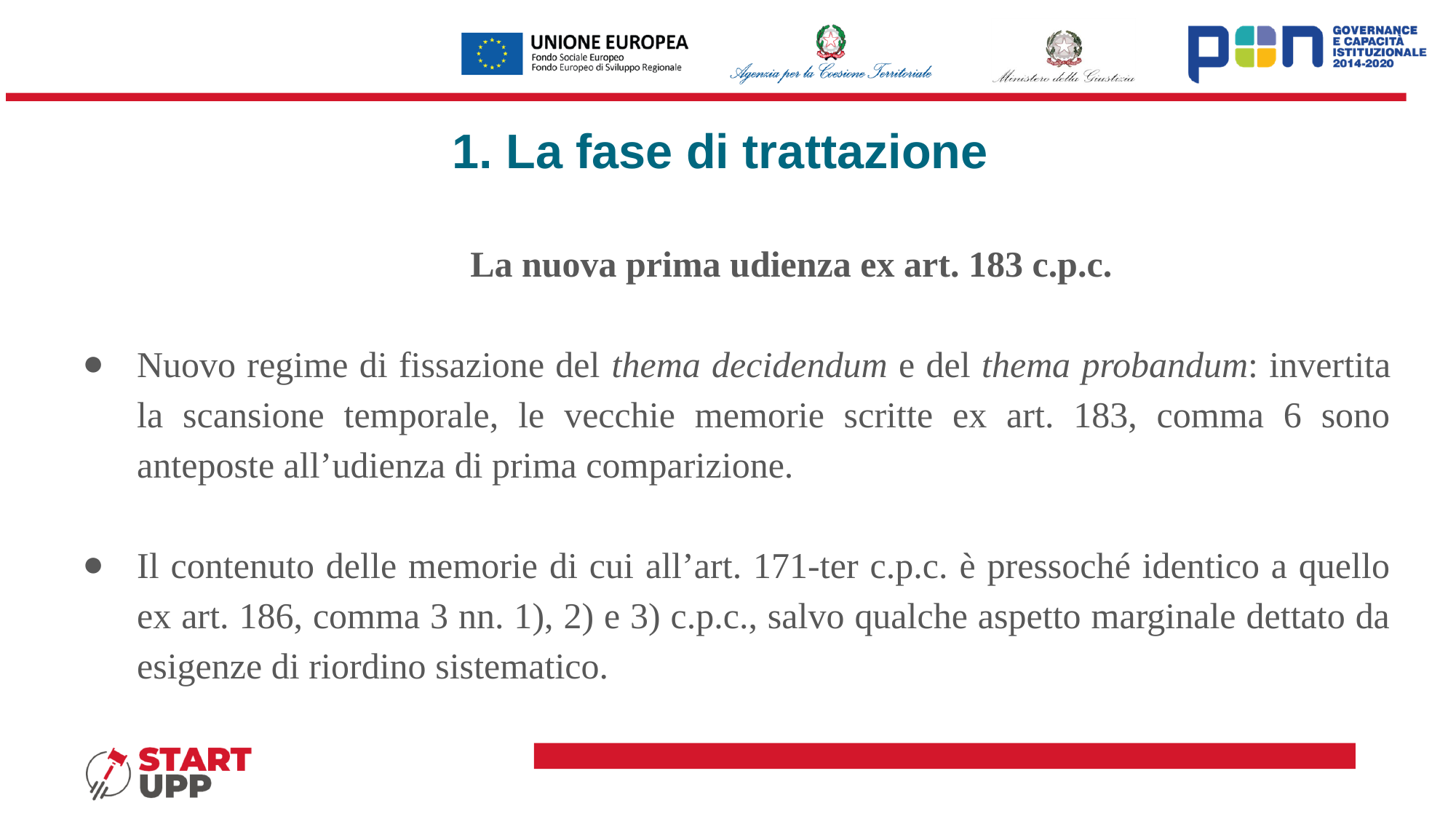

# 1. La fase di trattazione
	La nuova prima udienza ex art. 183 c.p.c.

Nuovo regime di fissazione del thema decidendum e del thema probandum: invertita la scansione temporale, le vecchie memorie scritte ex art. 183, comma 6 sono anteposte all’udienza di prima comparizione.

Il contenuto delle memorie di cui all’art. 171-ter c.p.c. è pressoché identico a quello ex art. 186, comma 3 nn. 1), 2) e 3) c.p.c., salvo qualche aspetto marginale dettato da esigenze di riordino sistematico.